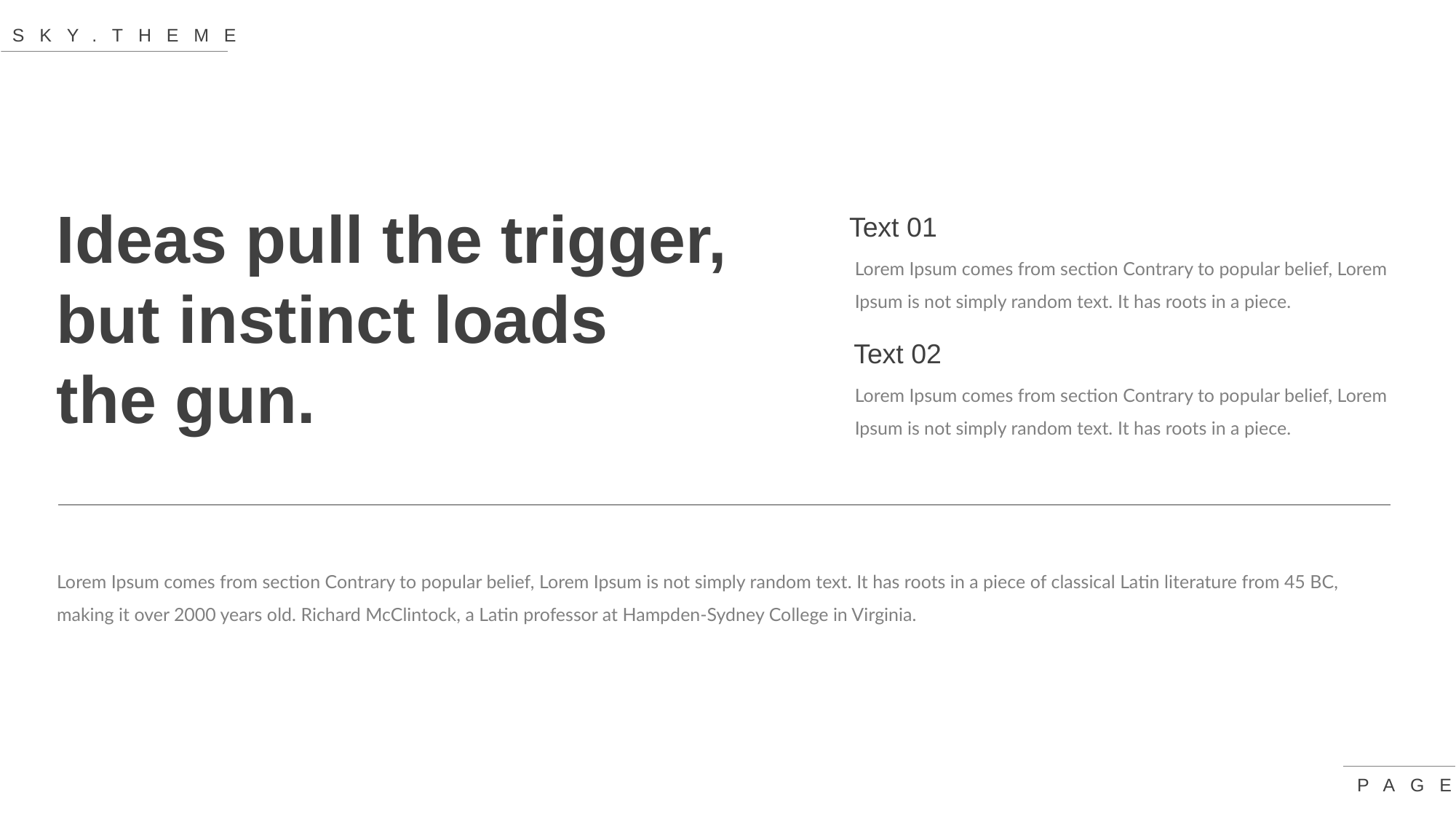

Ideas pull the trigger,
but instinct loads
the gun.
Text 01
Lorem Ipsum comes from section Contrary to popular belief, Lorem Ipsum is not simply random text. It has roots in a piece.
Text 02
Lorem Ipsum comes from section Contrary to popular belief, Lorem Ipsum is not simply random text. It has roots in a piece.
Lorem Ipsum comes from section Contrary to popular belief, Lorem Ipsum is not simply random text. It has roots in a piece of classical Latin literature from 45 BC, making it over 2000 years old. Richard McClintock, a Latin professor at Hampden-Sydney College in Virginia.